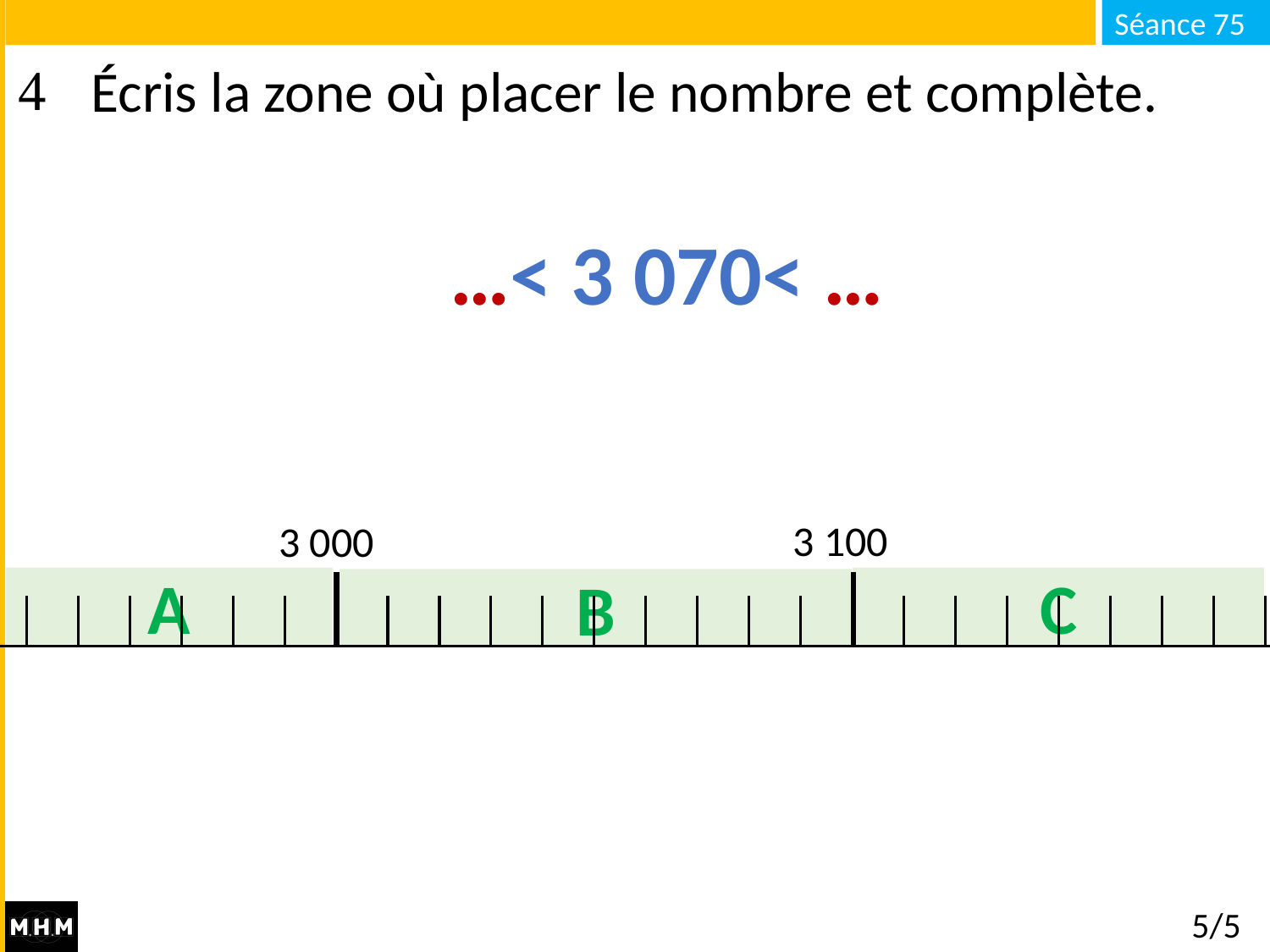

# Écris la zone où placer le nombre et complète.
…< 3 070< …
 3 100
3 000
A
C
B
5/5